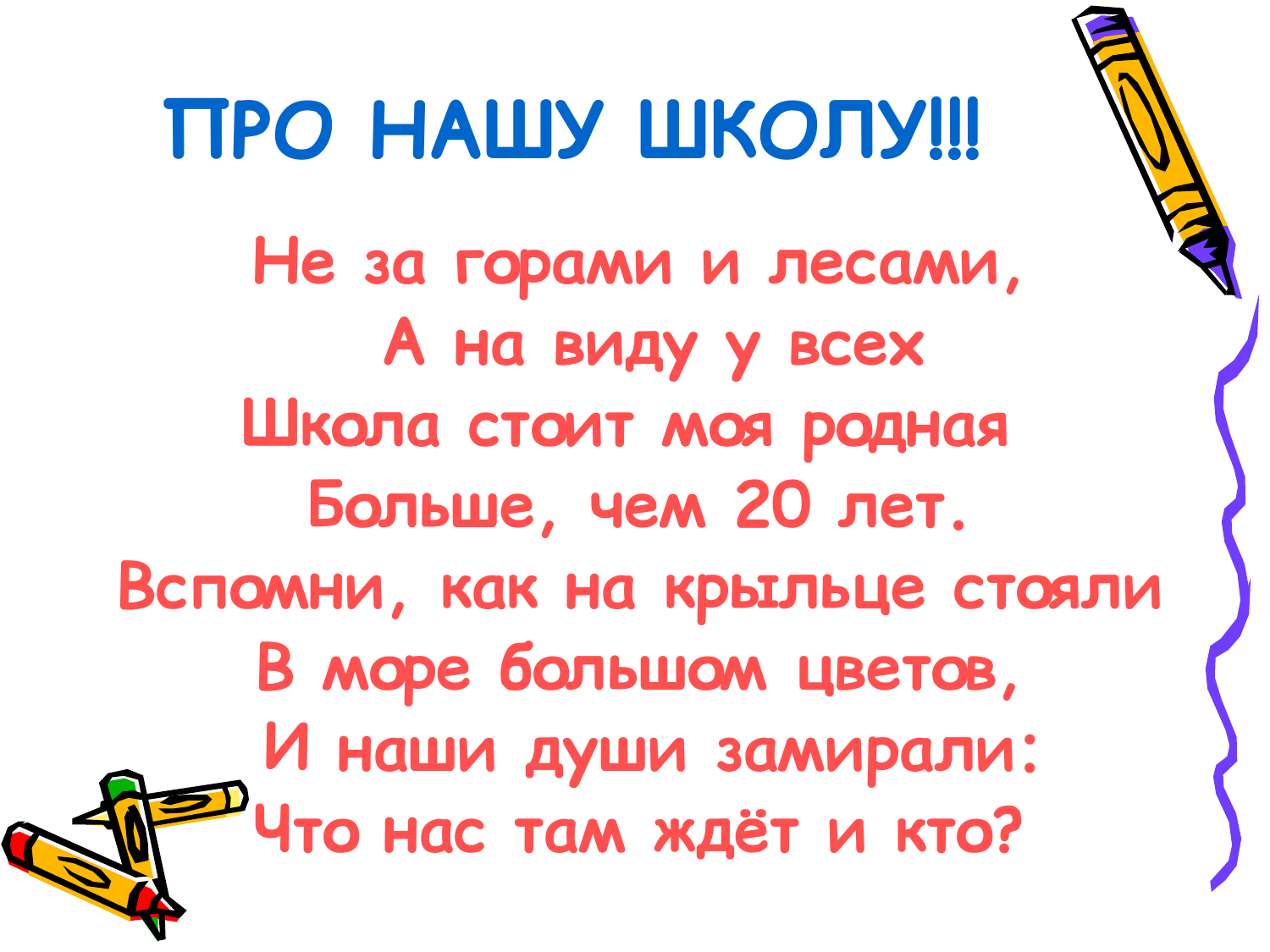

# ПРО НАШУ ШКОЛУ!!!
Не за горами и лесами,
 А на виду у всех
Школа стоит моя родная
Больше, чем 20 лет.
Вспомни, как на крыльце стояли
В море большом цветов,
 И наши души замирали:
Что нас там ждёт и кто?